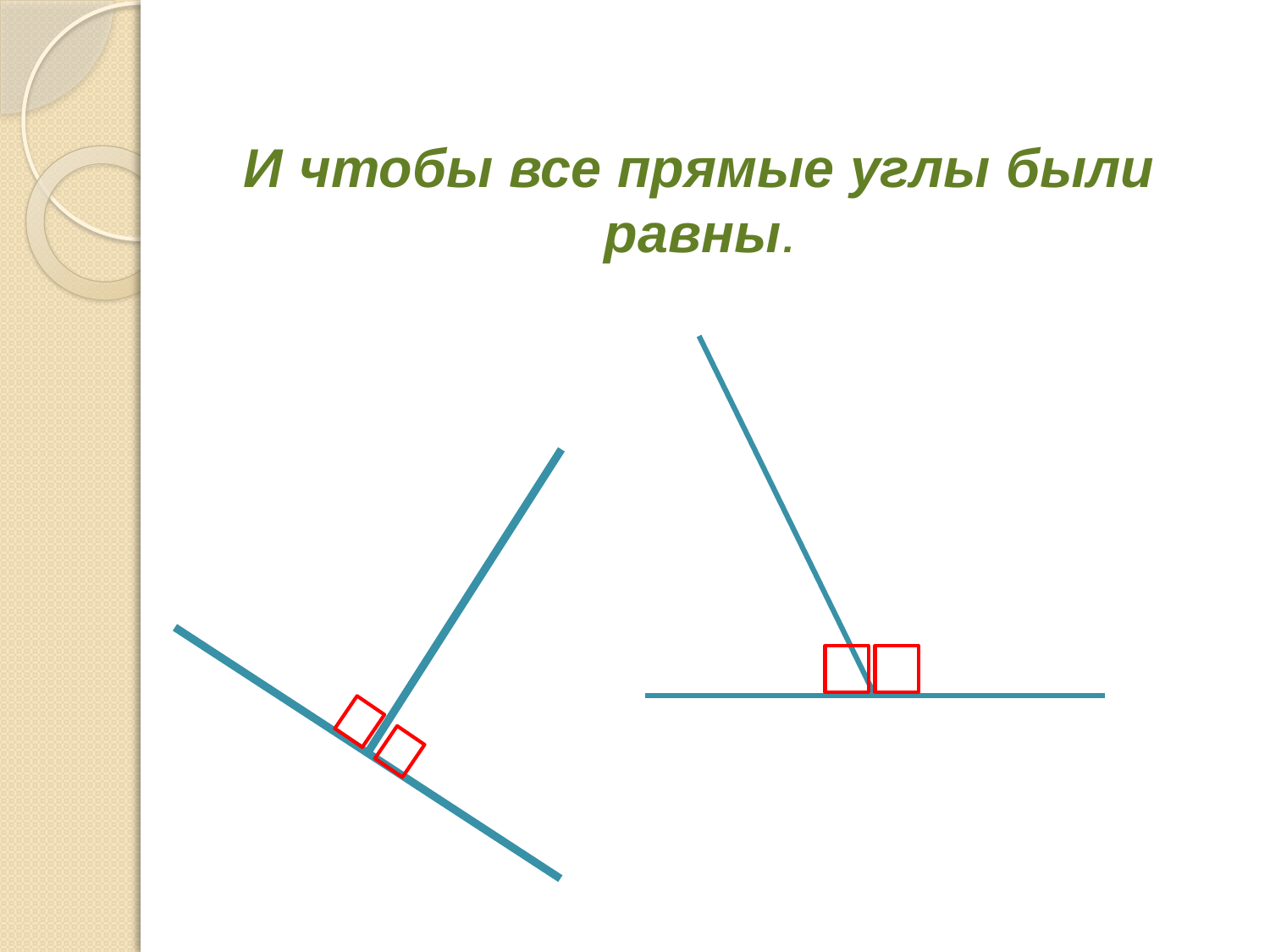

# И чтобы все прямые углы были равны.